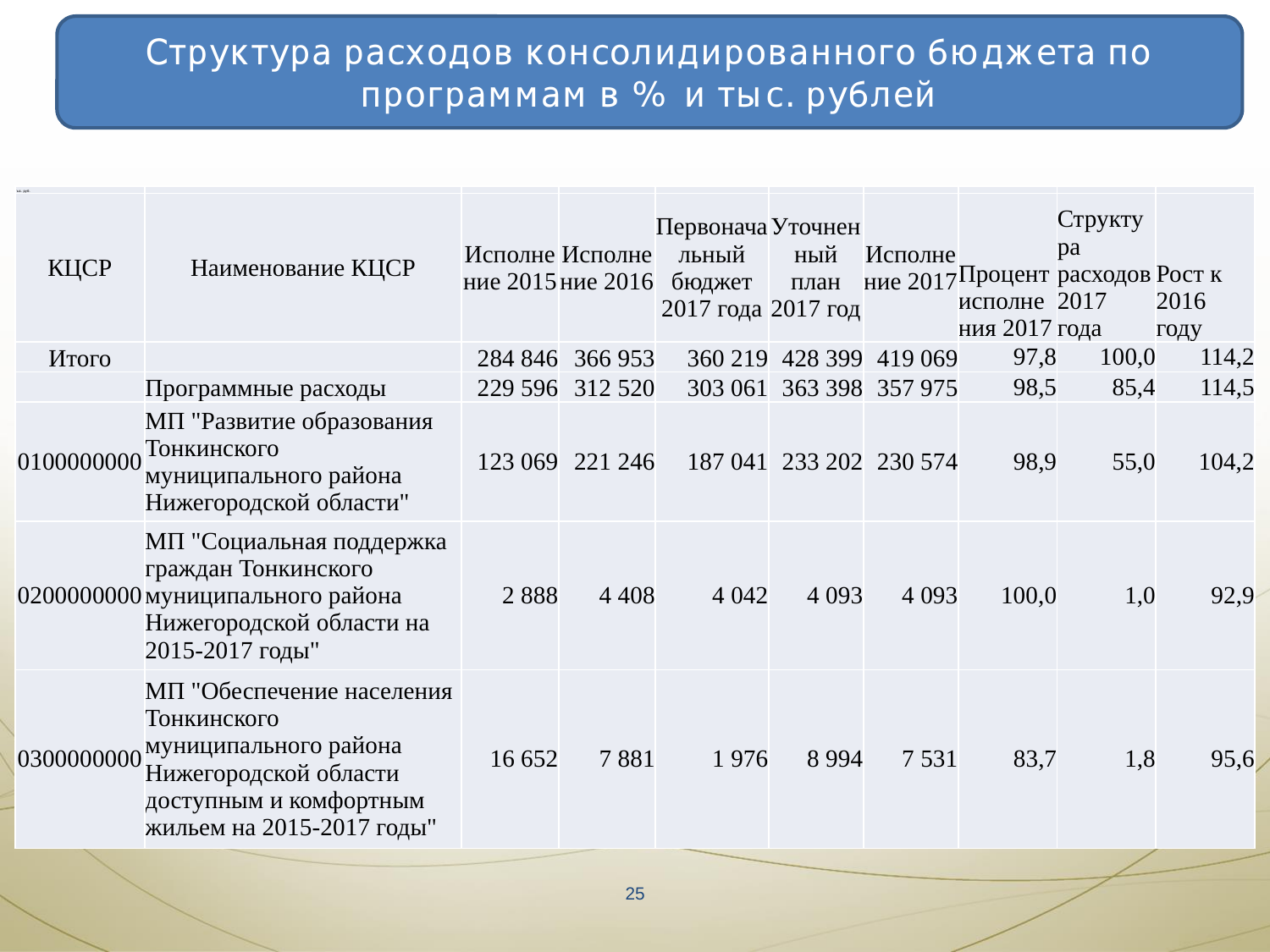

Структура расходов консолидированного бюджета по программам в % и тыс. рублей
| тыс. руб. |  |  |  |  |  |  |  |  |  |
| --- | --- | --- | --- | --- | --- | --- | --- | --- | --- |
| КЦСР | Наименование КЦСР | Исполнение 2015 | Исполнение 2016 | Первоначальный бюджет 2017 года | Уточненный план 2017 год | Исполнение 2017 | Процент исполнения 2017 | Структура расходов 2017 года | Рост к 2016 году |
| Итого |  | 284 846 | 366 953 | 360 219 | 428 399 | 419 069 | 97,8 | 100,0 | 114,2 |
|  | Программные расходы | 229 596 | 312 520 | 303 061 | 363 398 | 357 975 | 98,5 | 85,4 | 114,5 |
| 0100000000 | МП "Развитие образования Тонкинского муниципального района Нижегородской области" | 123 069 | 221 246 | 187 041 | 233 202 | 230 574 | 98,9 | 55,0 | 104,2 |
| 0200000000 | МП "Социальная поддержка граждан Тонкинского муниципального района Нижегородской области на 2015-2017 годы" | 2 888 | 4 408 | 4 042 | 4 093 | 4 093 | 100,0 | 1,0 | 92,9 |
| 0300000000 | МП "Обеспечение населения Тонкинского муниципального района Нижегородской области доступным и комфортным жильем на 2015-2017 годы" | 16 652 | 7 881 | 1 976 | 8 994 | 7 531 | 83,7 | 1,8 | 95,6 |

25